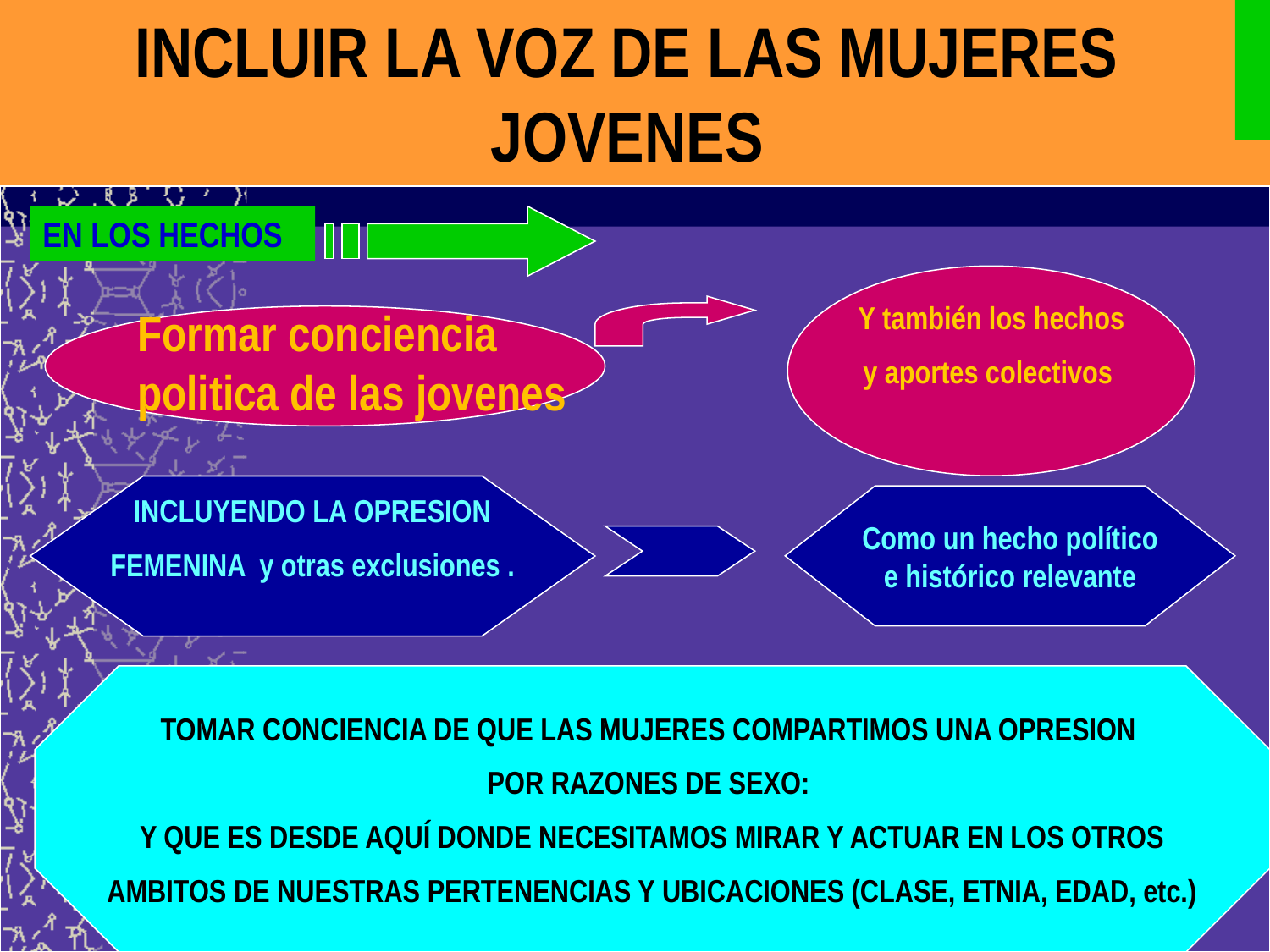

FORMAR LA
CONCIENCIA
POLITICA
DE LAS
Jóvenes
INCLUIR LA VOZ DE LAS MUJERES
JOVENES

EN LOS HECHOS

Y también los hechos
y aportes colectivos

Formar conciencia politica de las jovenes

INCLUYENDO LA OPRESION
FEMENINA  y otras exclusiones .

Como un hecho político
e histórico relevante

TOMAR CONCIENCIA DE QUE LAS MUJERES COMPARTIMOS UNA OPRESION
POR RAZONES DE SEXO:
Y QUE ES DESDE AQUÍ DONDE NECESITAMOS MIRAR Y ACTUAR EN LOS OTROS
AMBITOS DE NUESTRAS PERTENENCIAS Y UBICACIONES (CLASE, ETNIA, EDAD, etc.)